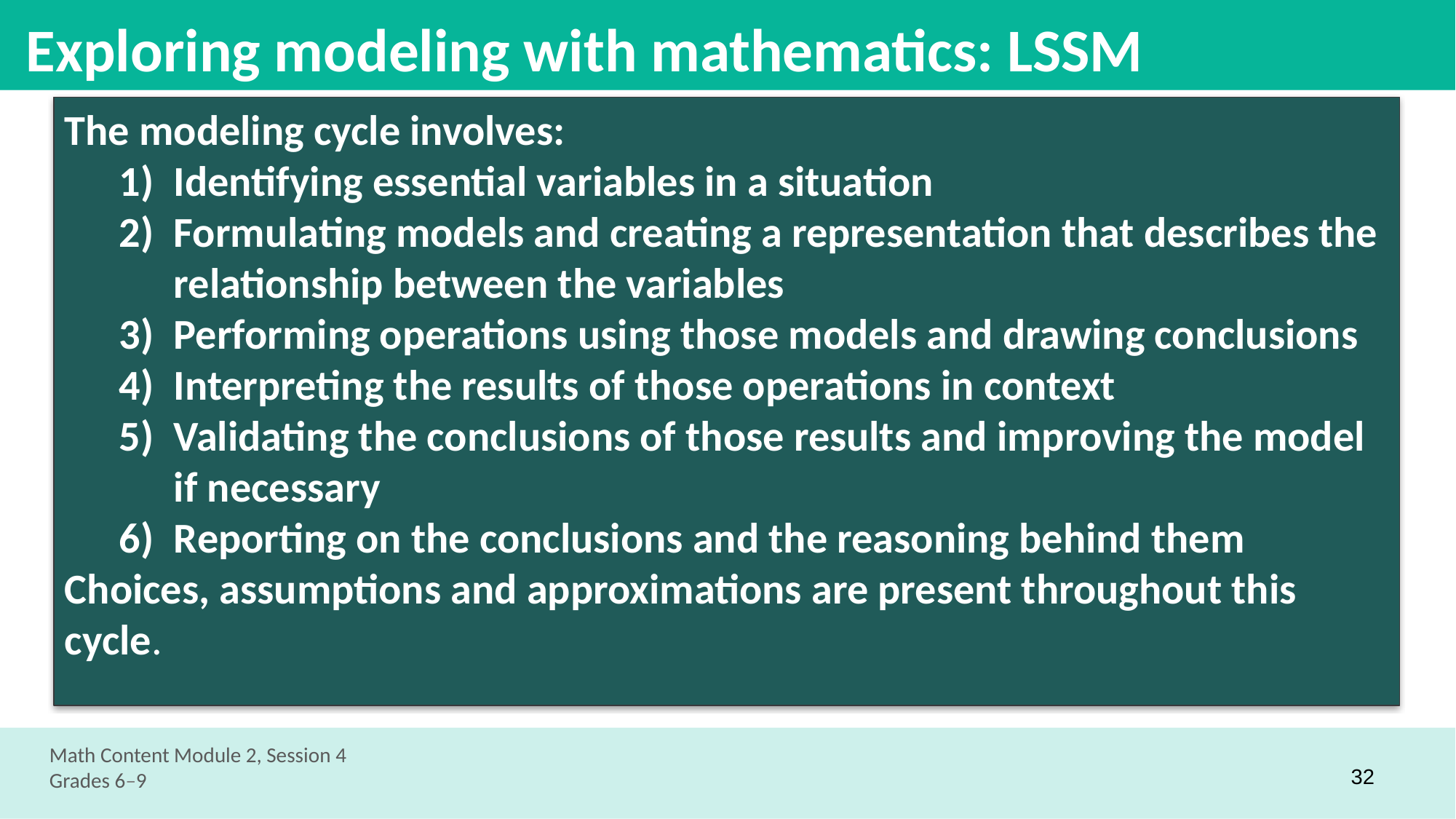

Exploring modeling with mathematics: LSSM
The modeling cycle involves:
Identifying essential variables in a situation
Formulating models and creating a representation that describes the relationship between the variables
Performing operations using those models and drawing conclusions
Interpreting the results of those operations in context
Validating the conclusions of those results and improving the model if necessary
Reporting on the conclusions and the reasoning behind them
Choices, assumptions and approximations are present throughout this cycle.
Math Content Module 2, Session 4
Grades 6–9
32